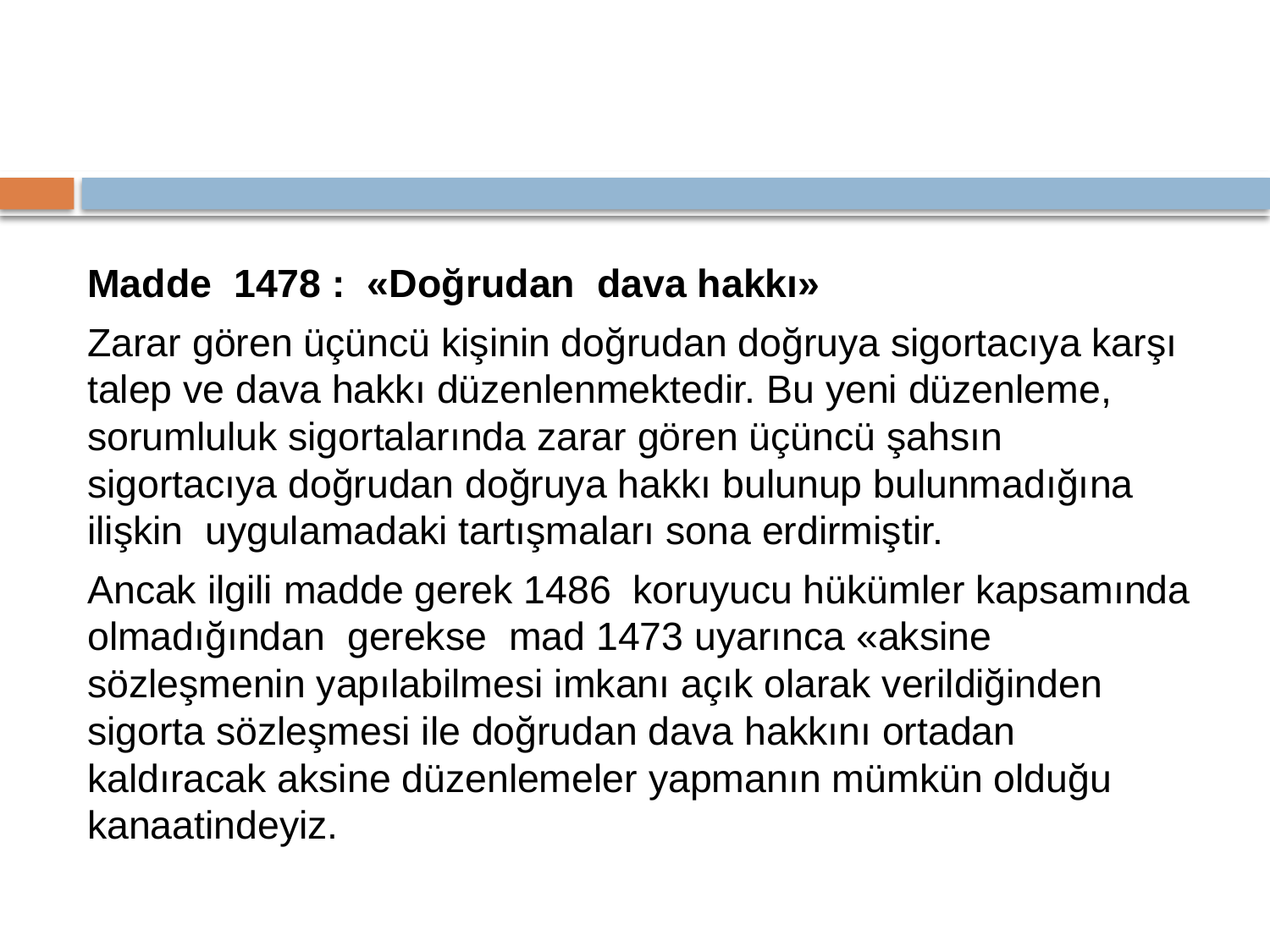

Madde  1478 :  «Doğrudan  dava hakkı»
Zarar gören üçüncü kişinin doğrudan doğruya sigortacıya karşı talep ve dava hakkı düzenlenmektedir. Bu yeni düzenleme,  sorumluluk sigortalarında zarar gören üçüncü şahsın sigortacıya doğrudan doğruya hakkı bulunup bulunmadığına ilişkin  uygulamadaki tartışmaları sona erdirmiştir.
Ancak ilgili madde gerek 1486  koruyucu hükümler kapsamında olmadığından  gerekse  mad 1473 uyarınca «aksine sözleşmenin yapılabilmesi imkanı açık olarak verildiğinden sigorta sözleşmesi ile doğrudan dava hakkını ortadan kaldıracak aksine düzenlemeler yapmanın mümkün olduğu kanaatindeyiz.